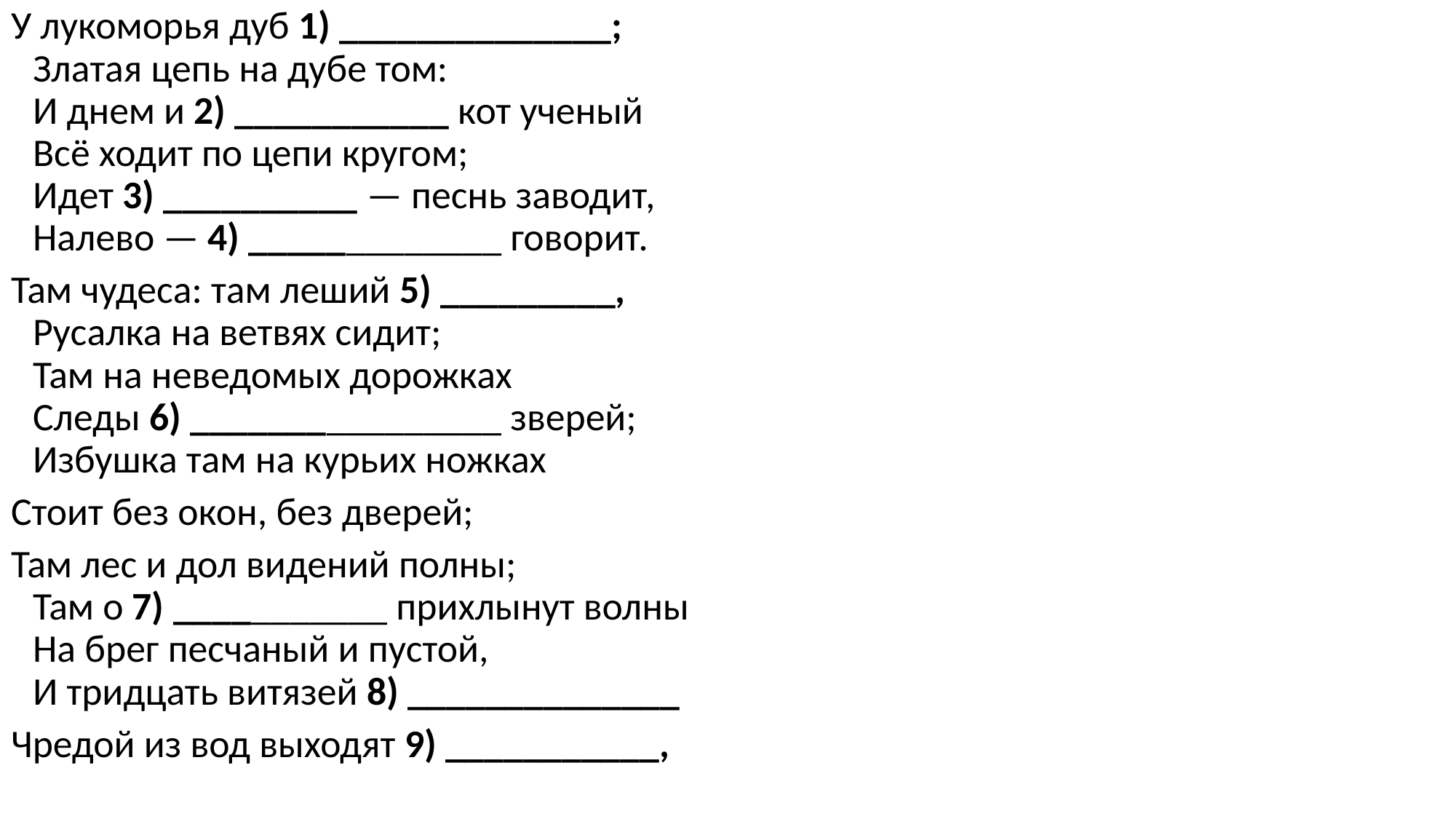

У лукоморья дуб 1) ______________;
Златая цепь на дубе том:
И днем и 2) ___________ кот ученый
Всё ходит по цепи кругом;
Идет 3) __________ — песнь заводит,
Налево — 4) _____________ говорит.
Там чудеса: там леший 5) _________,
Русалка на ветвях сидит;
Там на неведомых дорожках
Следы 6) ________________ зверей;
Избушка там на курьих ножках
Стоит без окон, без дверей;
Там лес и дол видений полны;
Там о 7) ___________ прихлынут волны
На брег песчаный и пустой,
И тридцать витязей 8) ______________
Чредой из вод выходят 9) ___________,
#